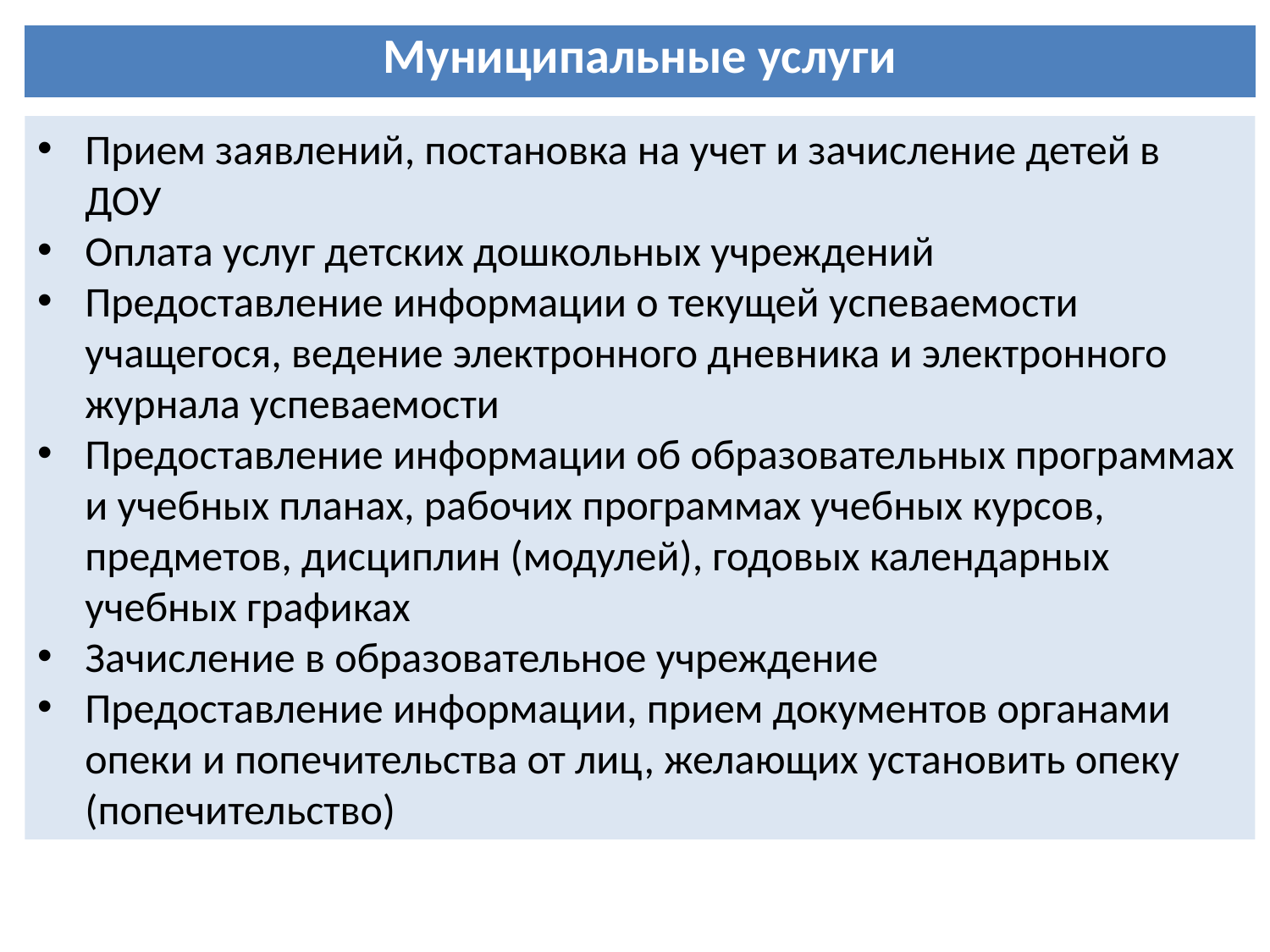

| Муниципальные услуги |
| --- |
Прием заявлений, постановка на учет и зачисление детей в ДОУ
Оплата услуг детских дошкольных учреждений
Предоставление информации о текущей успеваемости учащегося, ведение электронного дневника и электронного журнала успеваемости
Предоставление информации об образовательных программах и учебных планах, рабочих программах учебных курсов, предметов, дисциплин (модулей), годовых календарных учебных графиках
Зачисление в образовательное учреждение
Предоставление информации, прием документов органами опеки и попечительства от лиц, желающих установить опеку (попечительство)